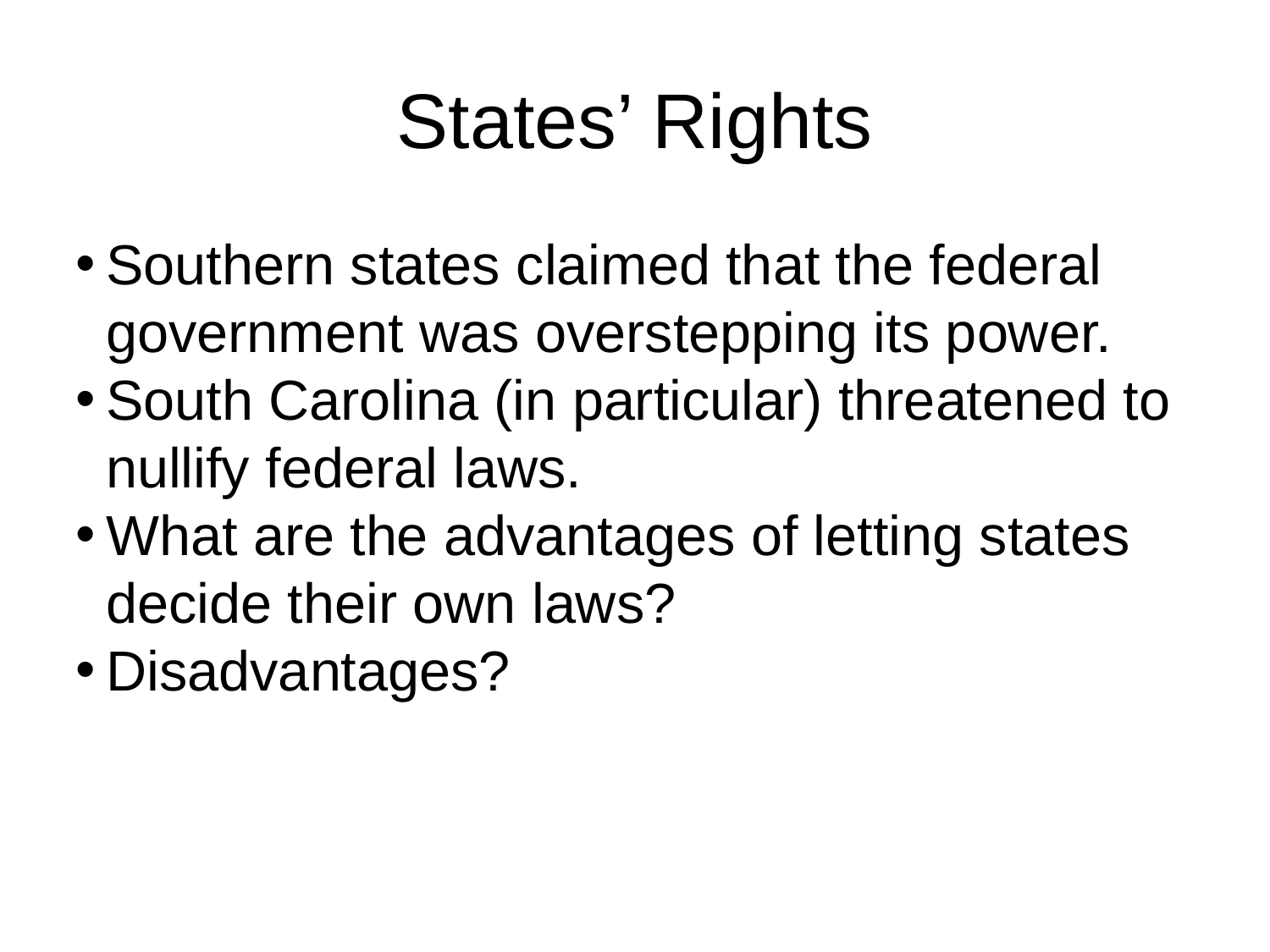

States’ Rights
Southern states claimed that the federal government was overstepping its power.
South Carolina (in particular) threatened to nullify federal laws.
What are the advantages of letting states decide their own laws?
Disadvantages?